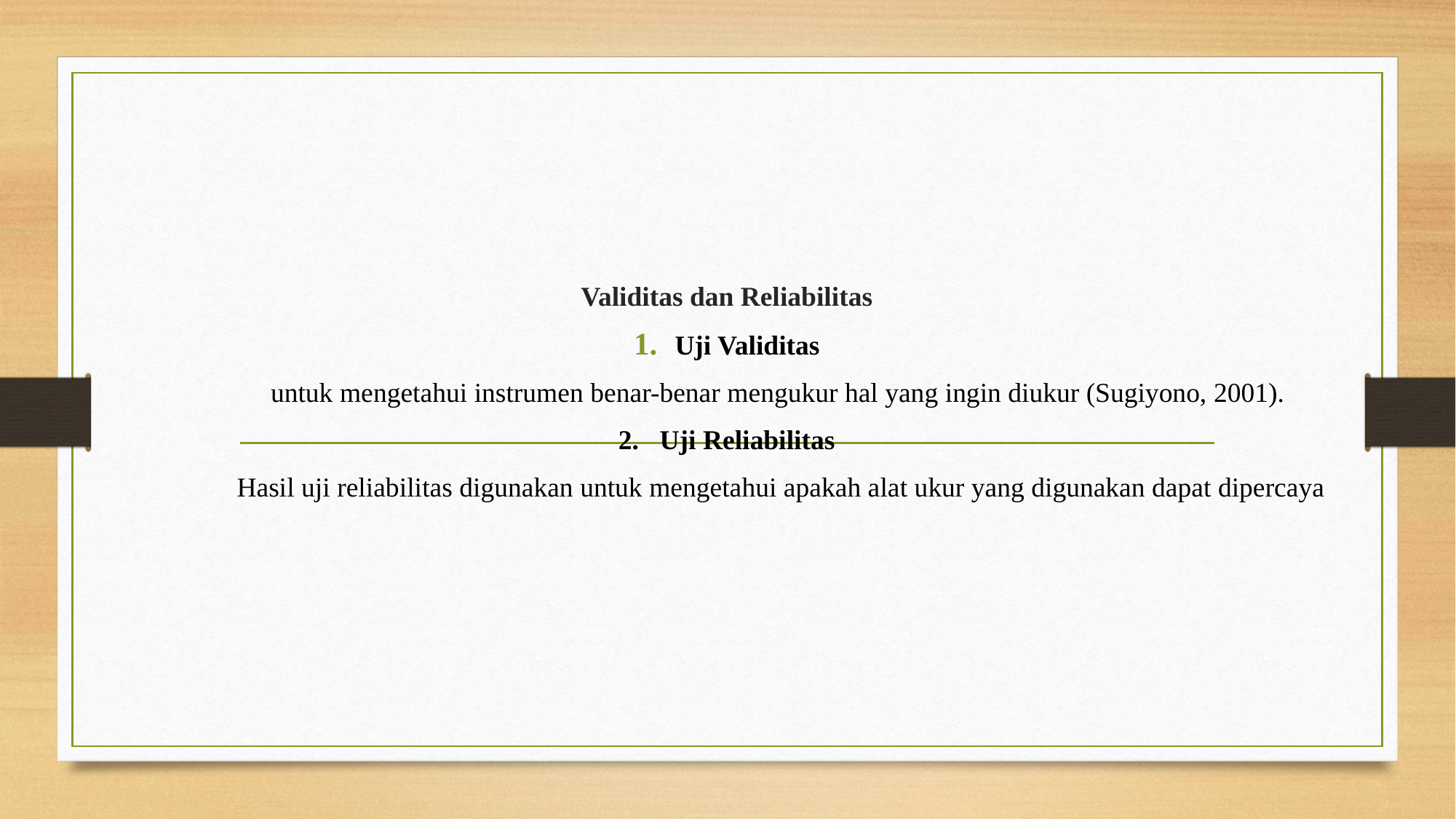

# Validitas dan Reliabilitas
Uji Validitas
	untuk mengetahui instrumen benar-benar mengukur hal yang ingin diukur (Sugiyono, 2001).
2.   Uji Reliabilitas
	Hasil uji reliabilitas digunakan untuk mengetahui apakah alat ukur yang digunakan dapat dipercaya